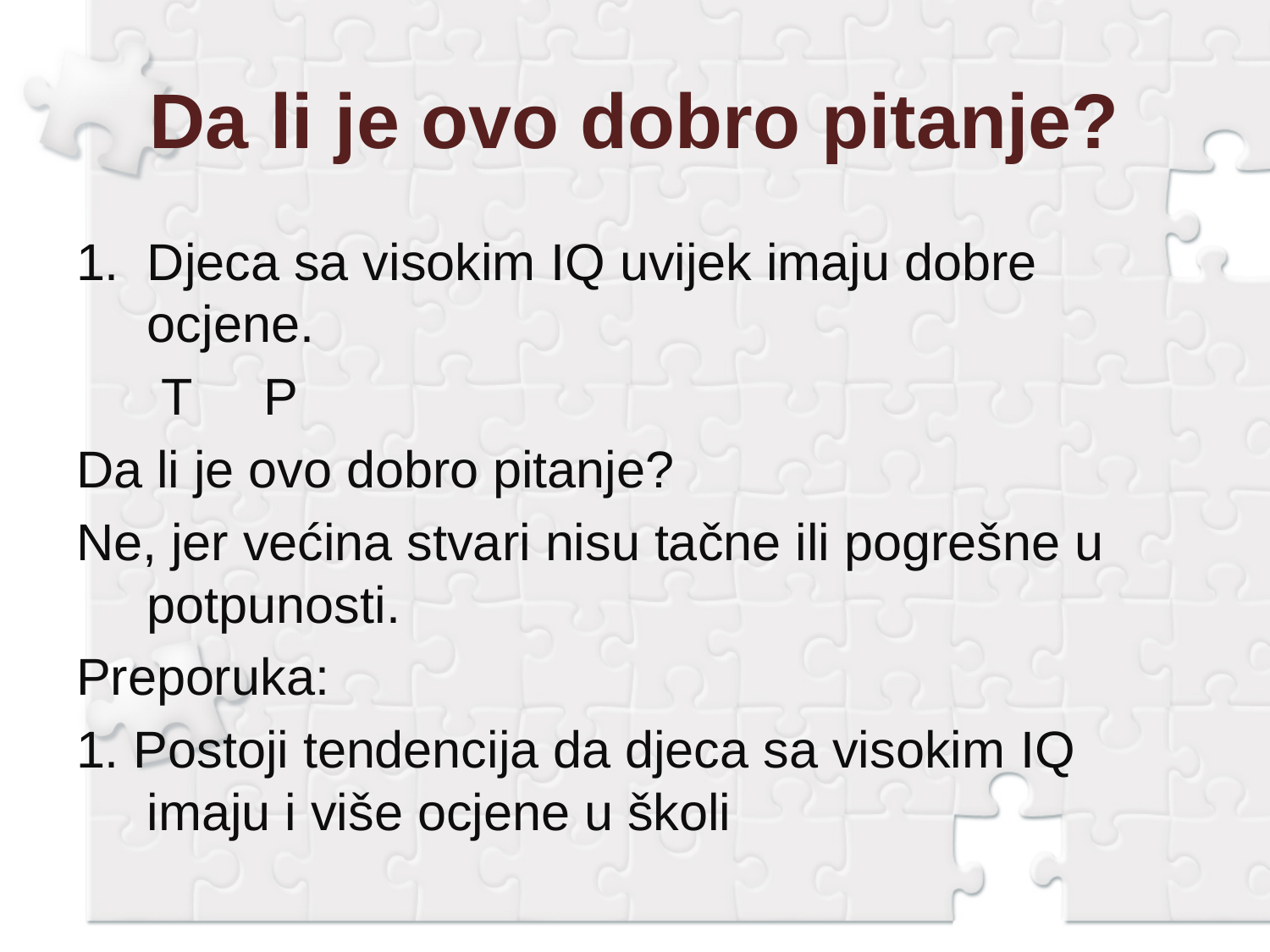

# Da li je ovo dobro pitanje?
Djeca sa visokim IQ uvijek imaju dobre ocjene.
 				 T		P
Da li je ovo dobro pitanje?
Ne, jer većina stvari nisu tačne ili pogrešne u potpunosti.
Preporuka:
1. Postoji tendencija da djeca sa visokim IQ imaju i više ocjene u školi